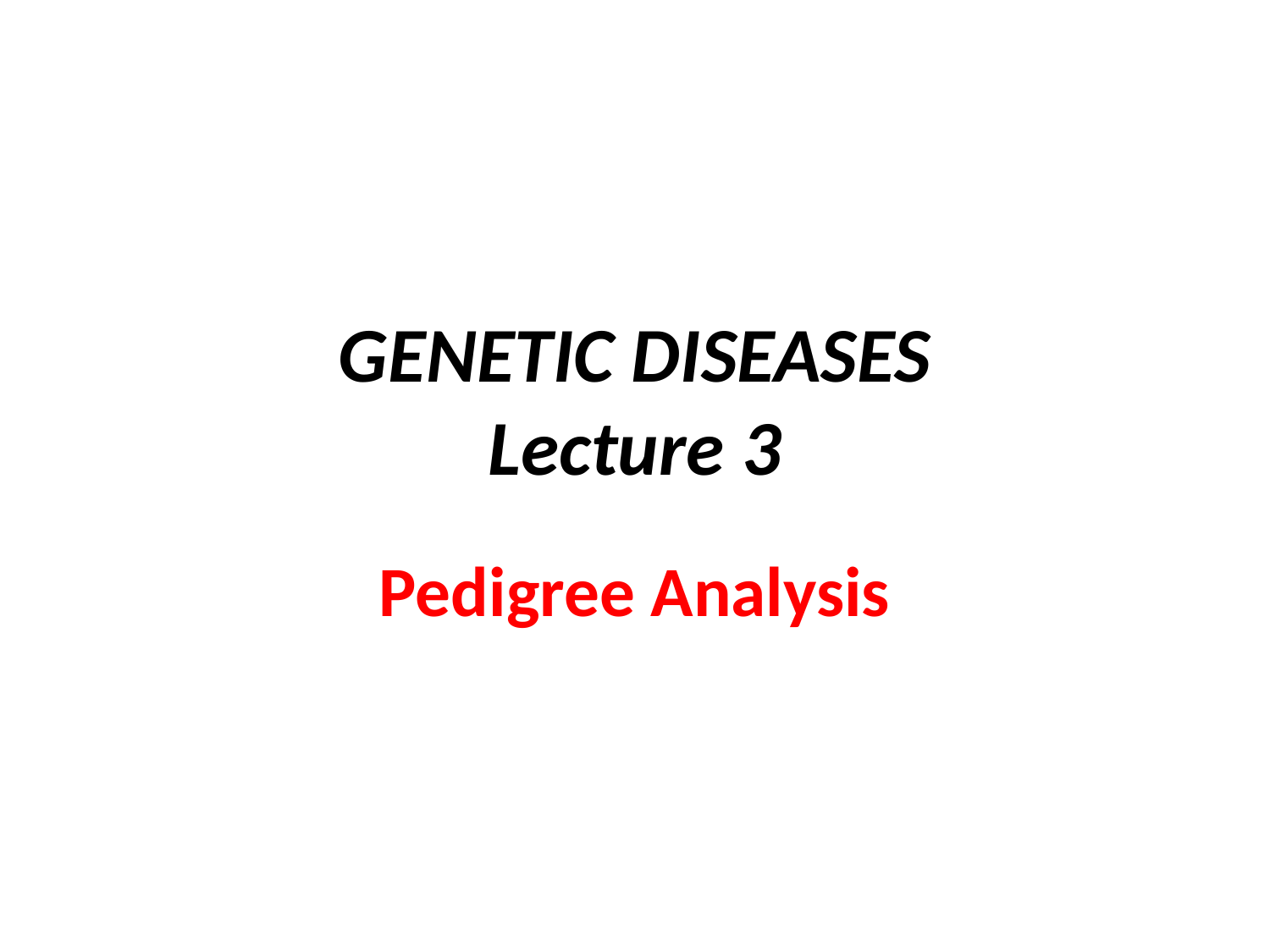

# GENETIC DISEASES Lecture 3
Pedigree Analysis